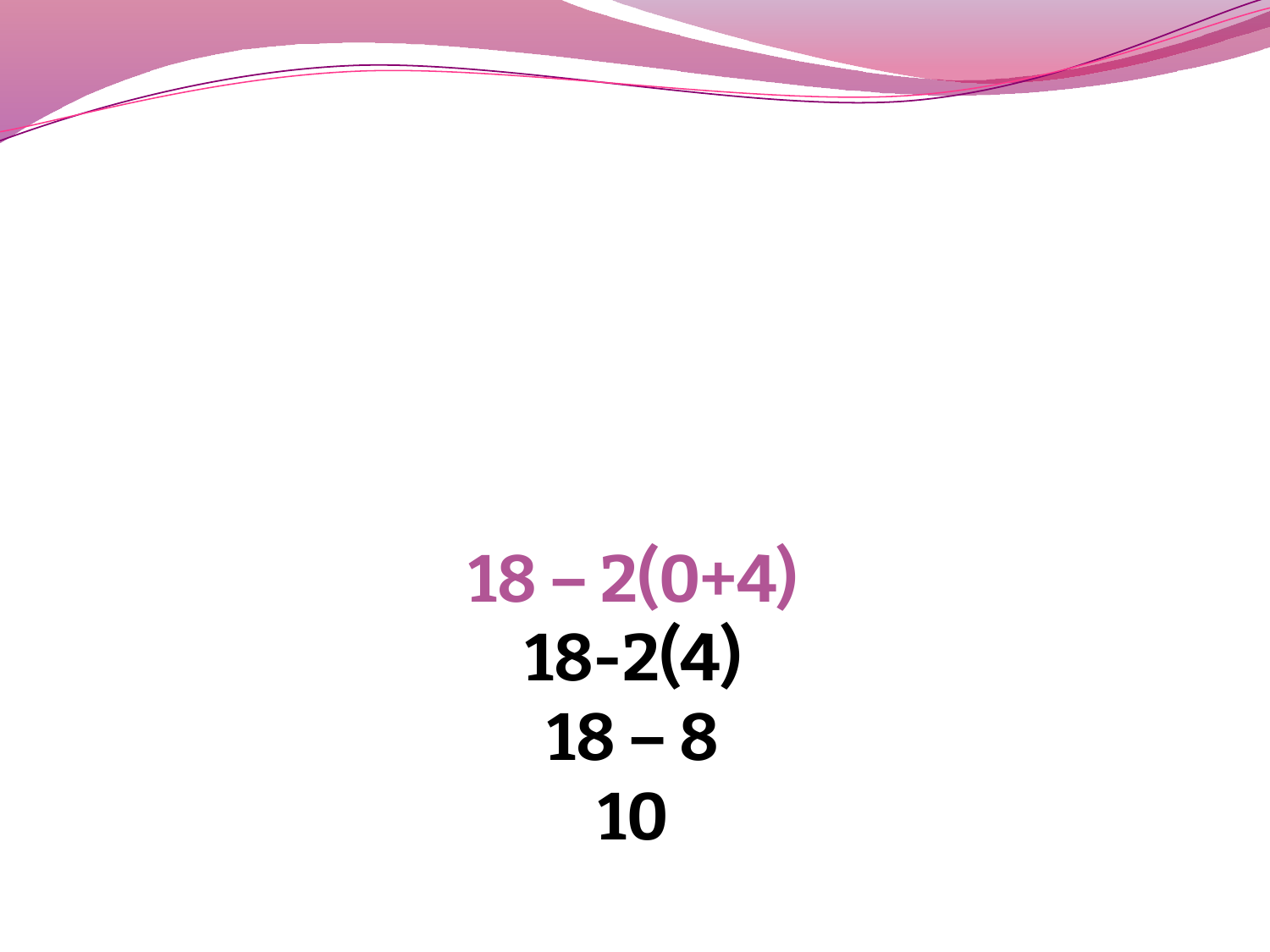

# 18 – 2(0+4) 18-2(4) 18 – 8 10